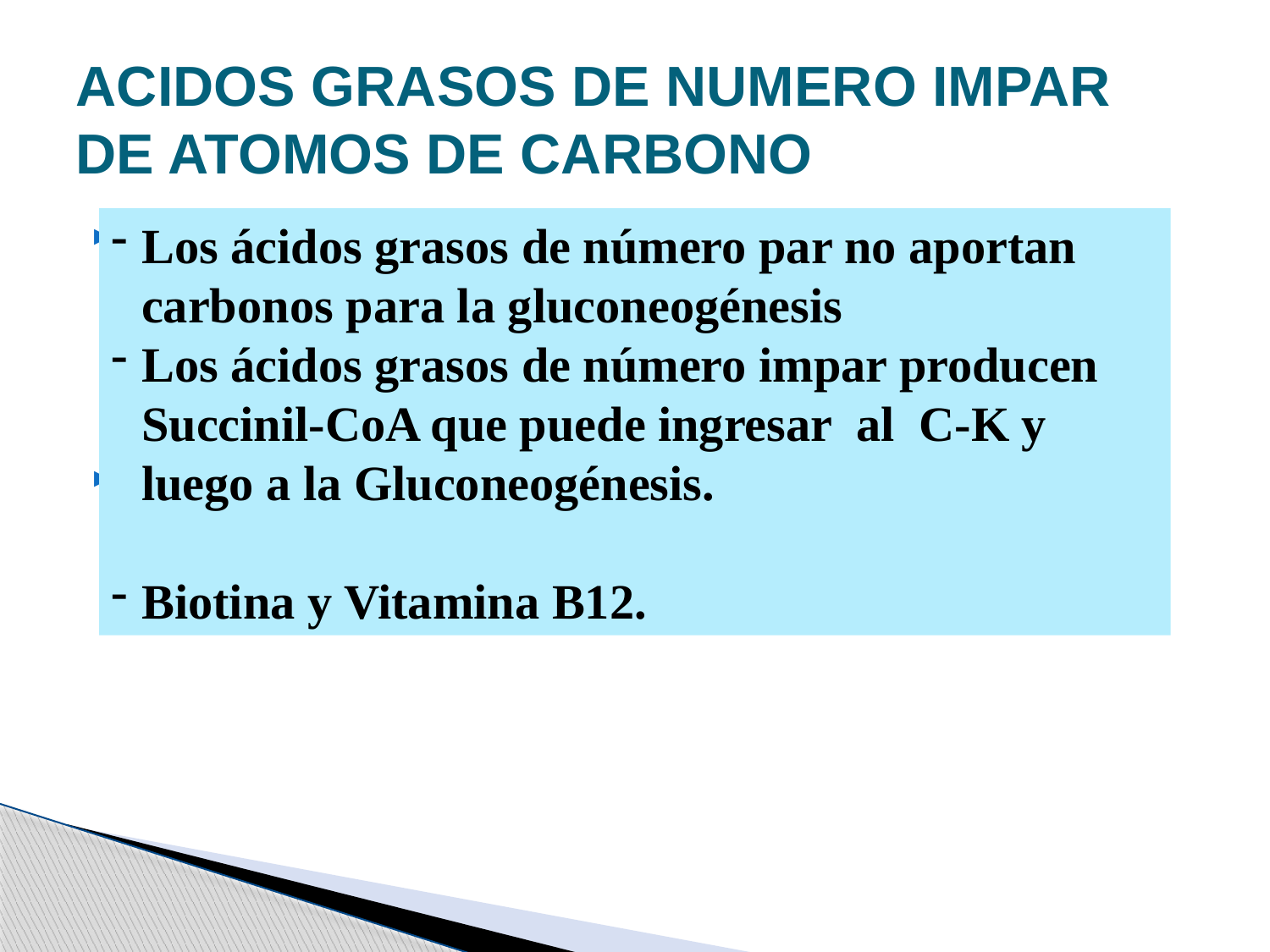

# ACIDOS GRASOS DE NUMERO IMPAR DE ATOMOS DE CARBONO
Que beneficios tiene la utilización de ácidos grasos de número impar frente a los de número par de átomos de carbonos.

Que vitaminas son necesarias para que puedan degradarse los últimos tres carbonos.
Los ácidos grasos de número par no aportan carbonos para la gluconeogénesis
Los ácidos grasos de número impar producen  Succinil-CoA que puede ingresar  al  C-K y luego a la Gluconeogénesis.

Biotina y Vitamina B12.